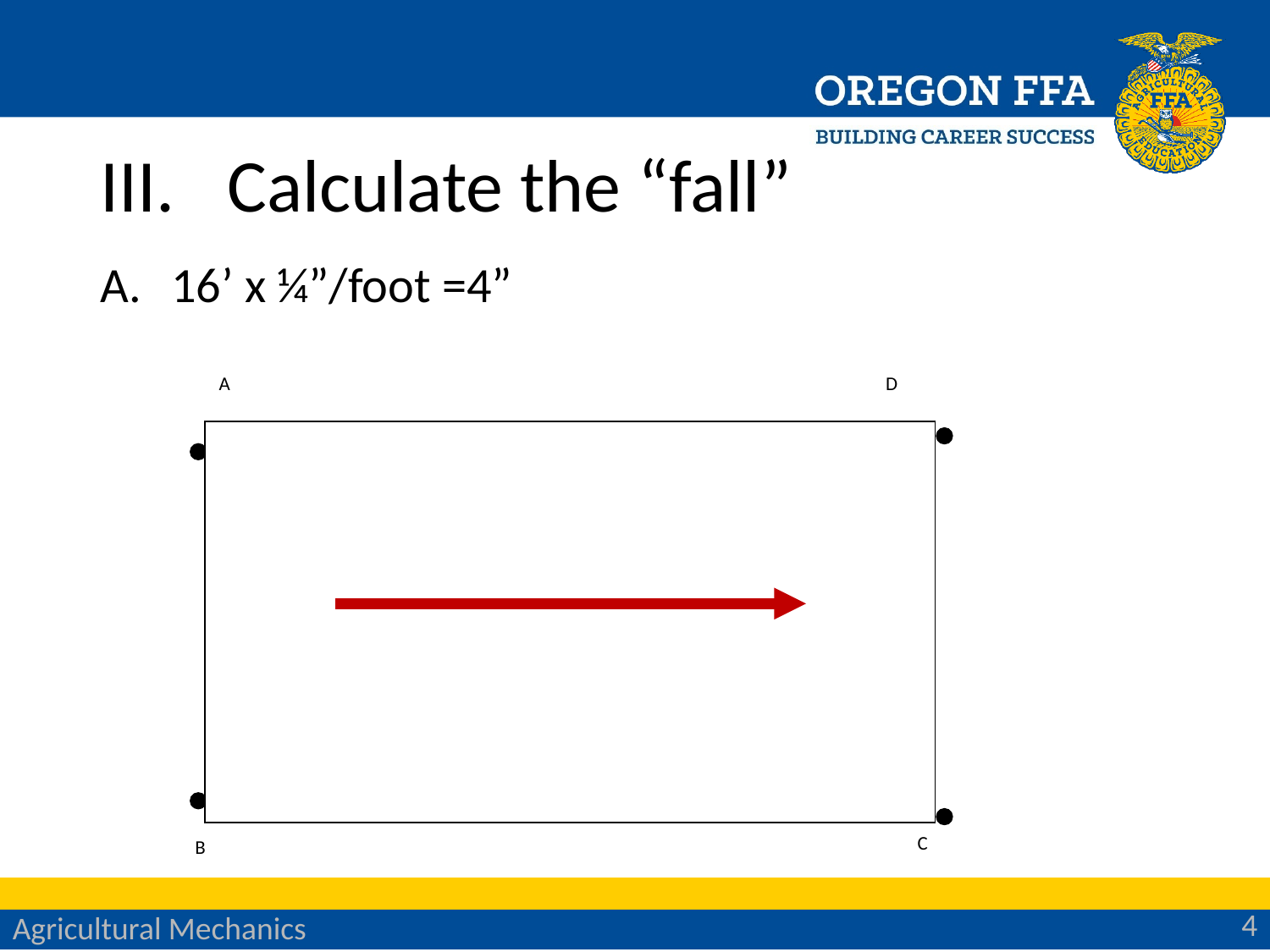

# Calculate the “fall”
16’ x ¼”/foot =4”
A

D

C
B
4
Agricultural Mechanics